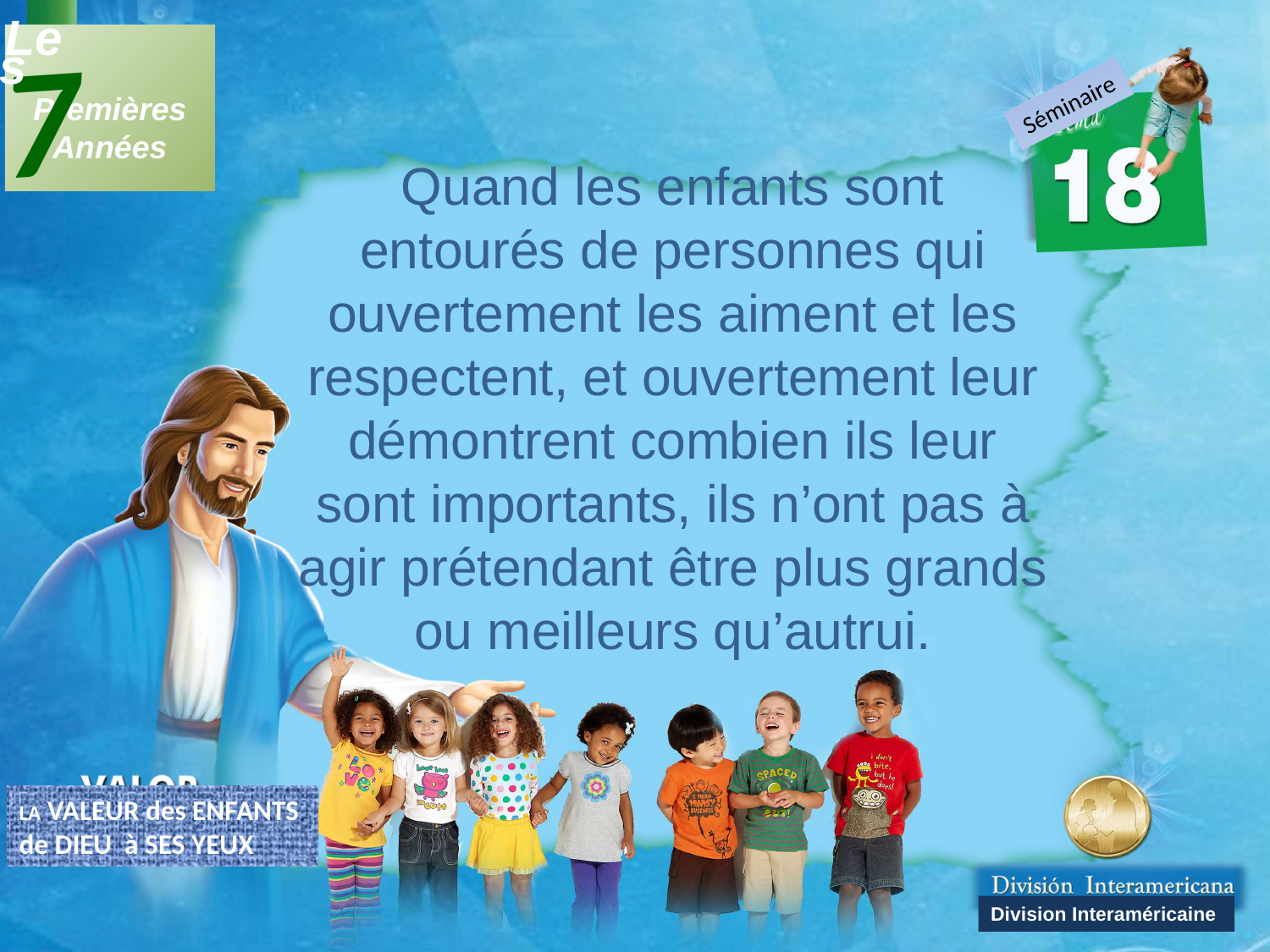

7
Les
         Premières
Années
Séminaire
Quand les enfants sont entourés de personnes qui ouvertement les aiment et les respectent, et ouvertement leur démontrent combien ils leur sont importants, ils n’ont pas à agir prétendant être plus grands ou meilleurs qu’autrui.
LA VALEUR des ENFANTS
de DIEU  à SES YEUX
Division Interaméricaine